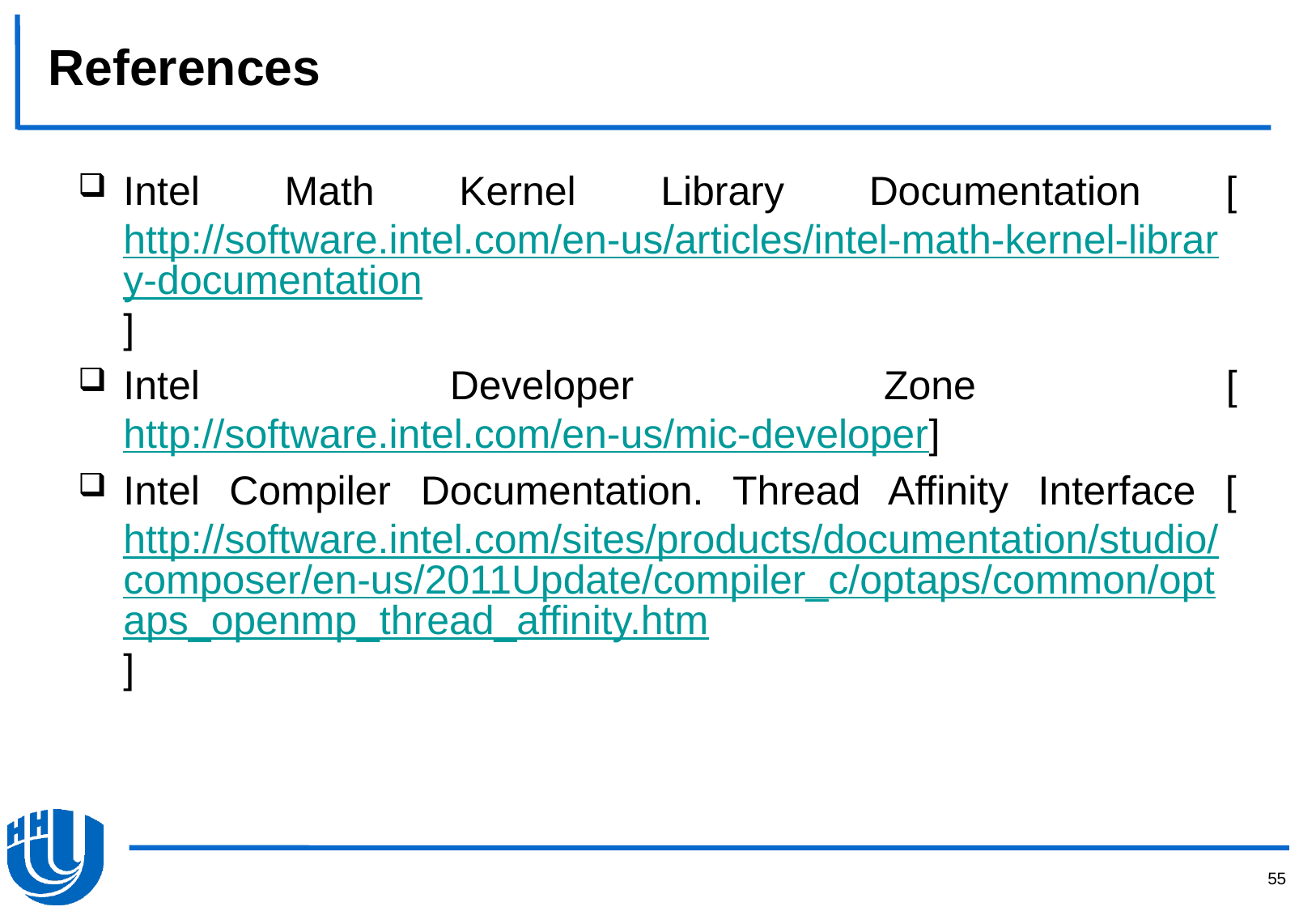

# References
Intel Math Kernel Library Documentation [http://software.intel.com/en-us/articles/intel-math-kernel-library-documentation]
Intel Developer Zone [http://software.intel.com/en-us/mic-developer]
Intel Compiler Documentation. Thread Affinity Interface [http://software.intel.com/sites/products/documentation/studio/composer/en-us/2011Update/compiler_c/optaps/common/optaps_openmp_thread_affinity.htm]
55